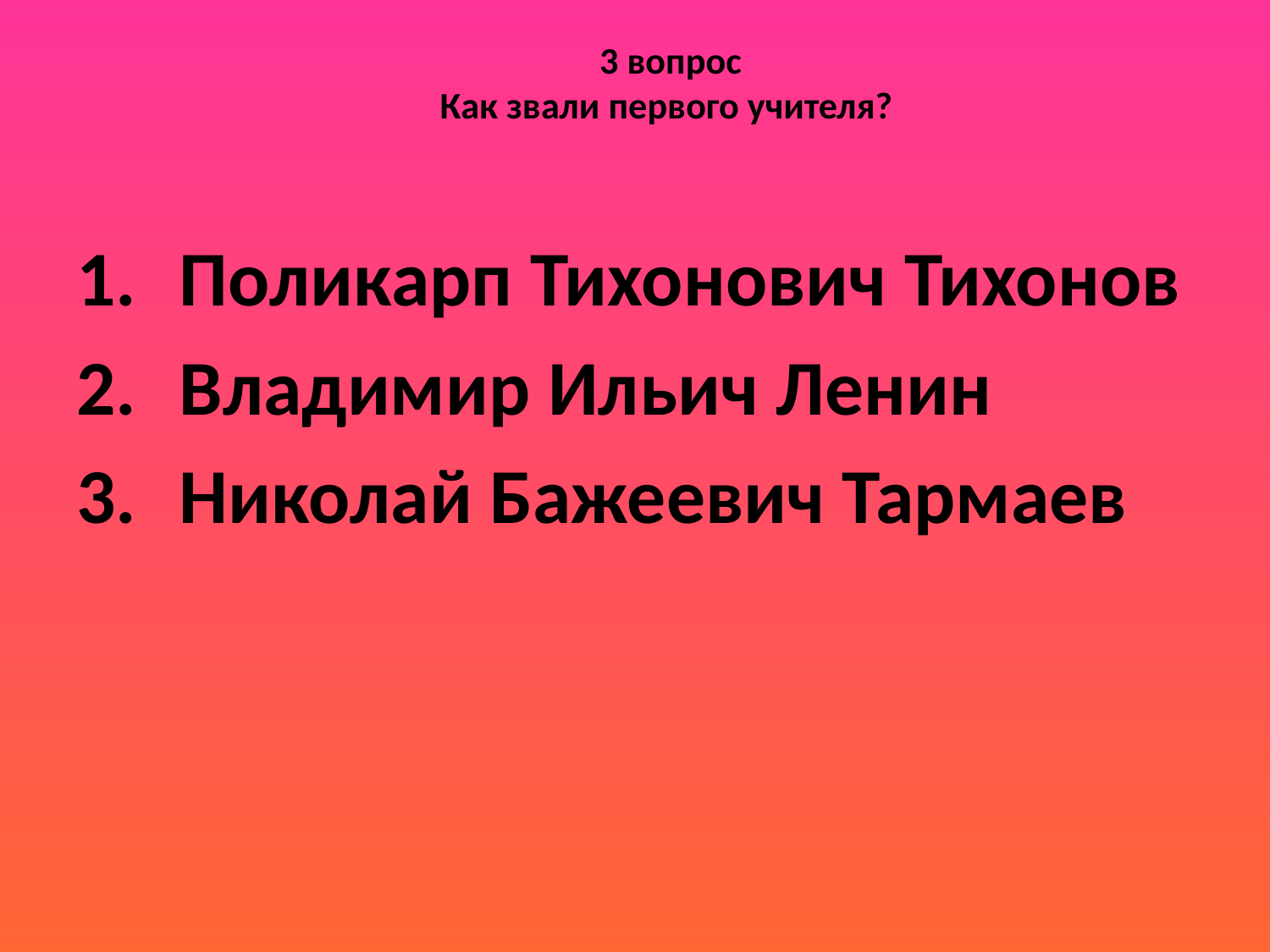

# 3 вопрос Как звали первого учителя?
Поликарп Тихонович Тихонов
Владимир Ильич Ленин
Николай Бажеевич Тармаев